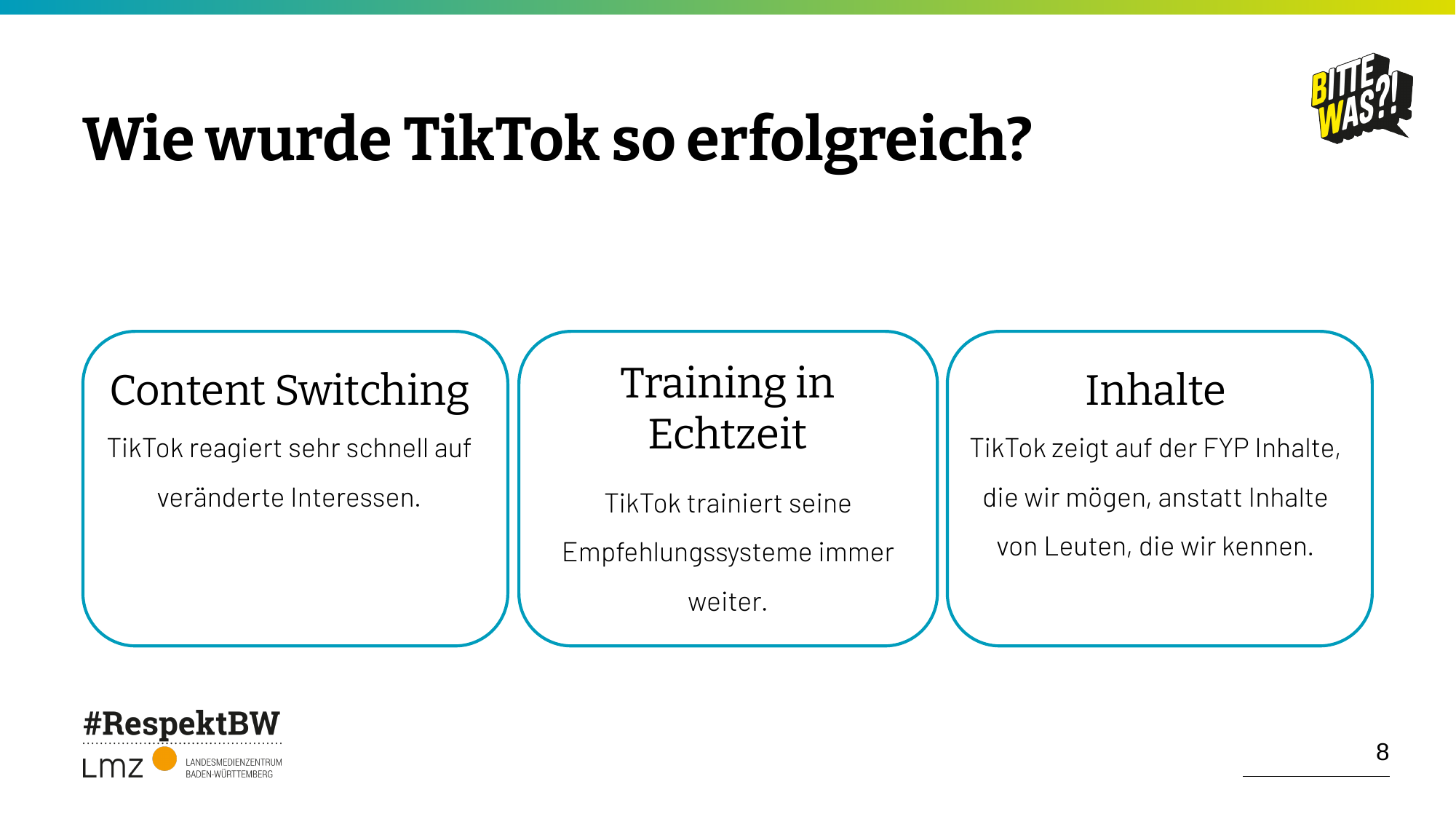

# Wie wurde TikTok so erfolgreich?

Inhalte
TikTok zeigt auf der FYP Inhalte, die wir mögen, anstatt Inhalte von Leuten, die wir kennen.
Content Switching
TikTok reagiert sehr schnell auf veränderte Interessen.
Training in Echtzeit
TikTok trainiert seine Empfehlungssysteme immer weiter.
8